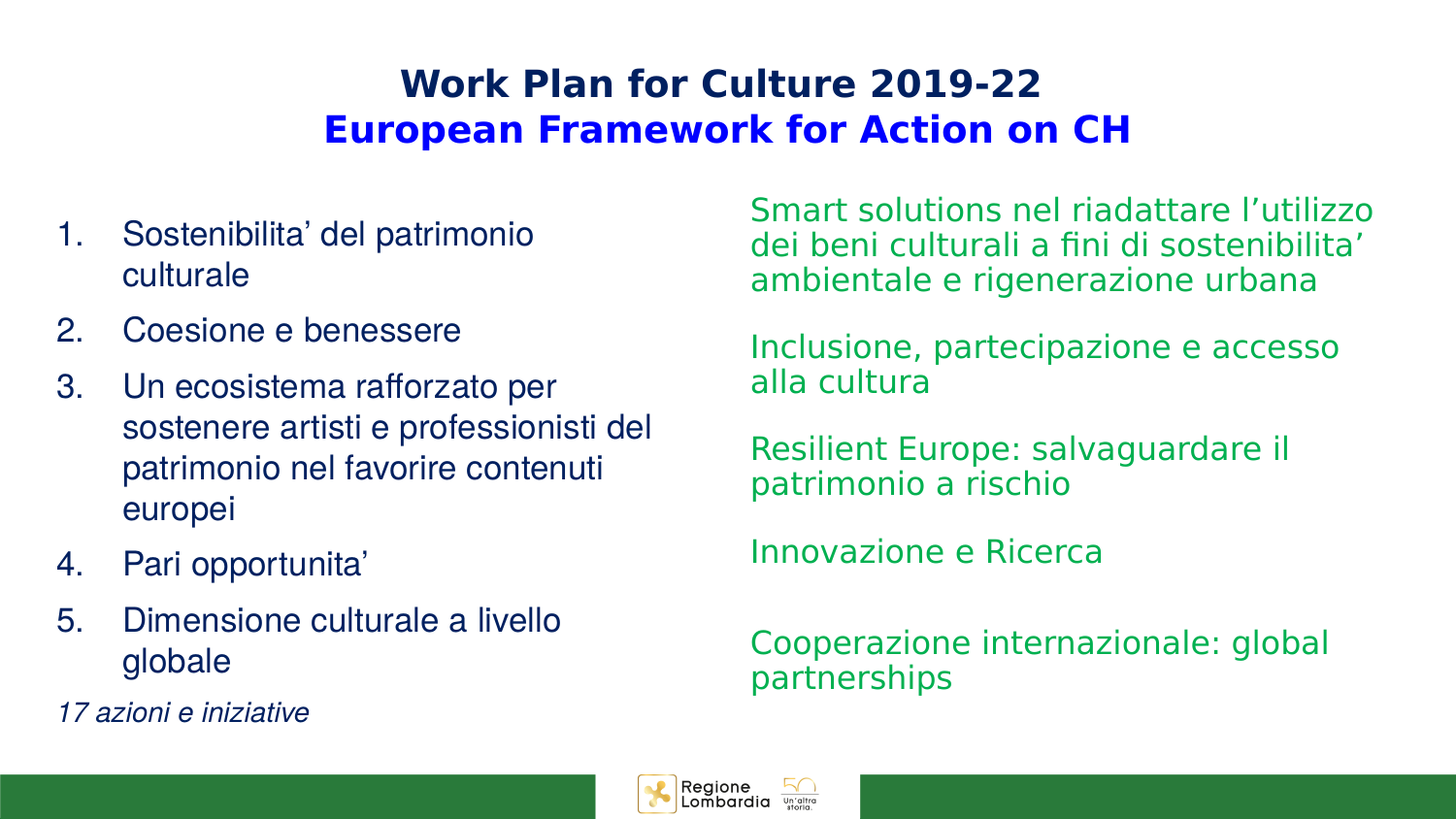

# Work Plan for Culture 2019-22 European Framework for Action on CH
Smart solutions nel riadattare l’utilizzo dei beni culturali a fini di sostenibilita’ ambientale e rigenerazione urbana
Inclusione, partecipazione e accesso alla cultura
Resilient Europe: salvaguardare il patrimonio a rischio
Innovazione e Ricerca
Cooperazione internazionale: global partnerships

Sostenibilita’ del patrimonio culturale
Coesione e benessere
Un ecosistema rafforzato per sostenere artisti e professionisti del patrimonio nel favorire contenuti europei
Pari opportunita’
Dimensione culturale a livello globale
17 azioni e iniziative